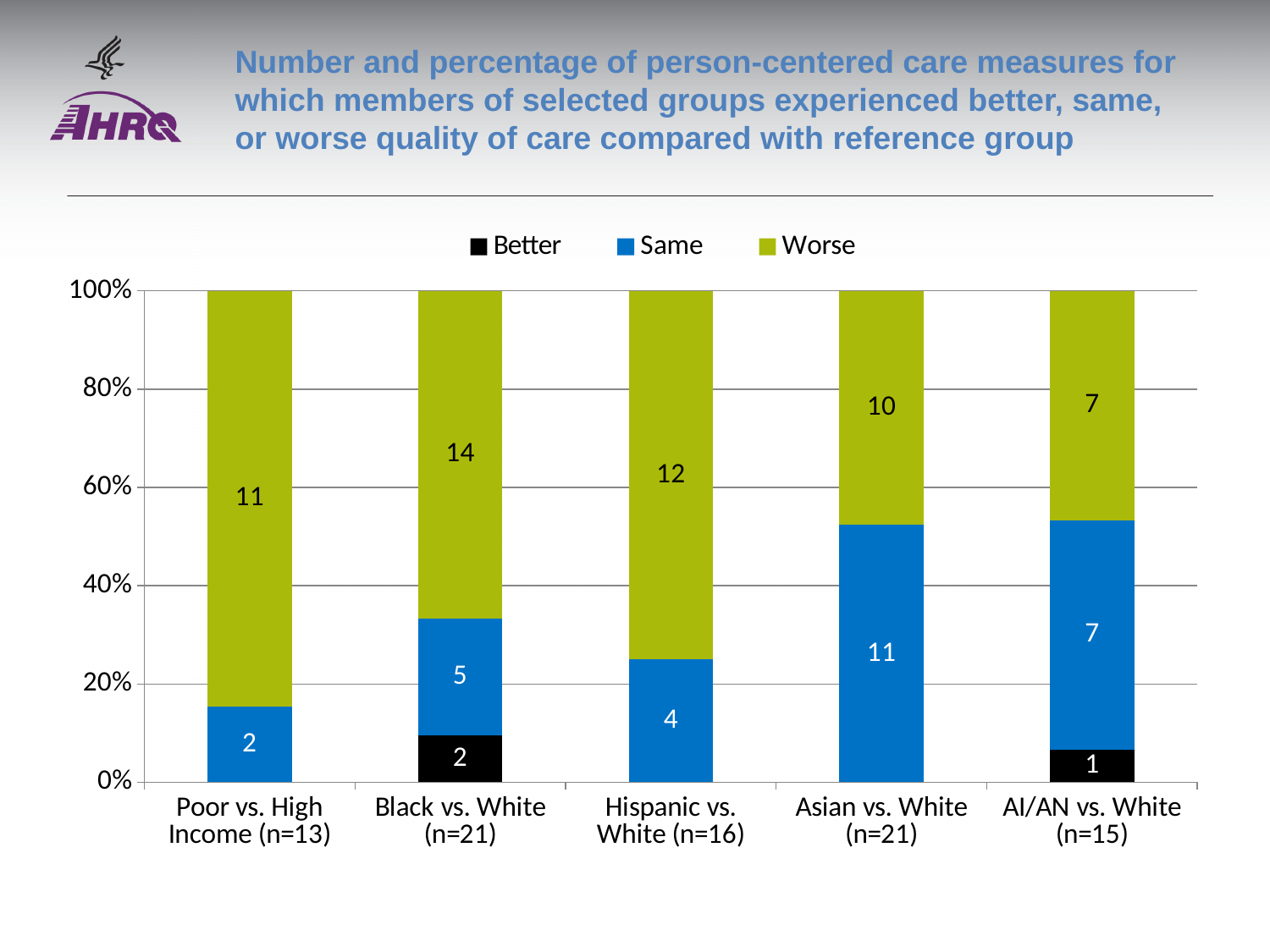

# Number and percentage of person-centered care measures for which members of selected groups experienced better, same, or worse quality of care compared with reference group

### Chart

| Category | Better | Same | Worse |
|---|---|---|---|
| Poor vs. High Income (n=13) | None | 2.0 | 11.0 |
| Black vs. White (n=21) | 2.0 | 5.0 | 14.0 |
| Hispanic vs. White (n=16) | None | 4.0 | 12.0 |
| Asian vs. White (n=21) | None | 11.0 | 10.0 |
| AI/AN vs. White (n=15) | 1.0 | 7.0 | 7.0 |